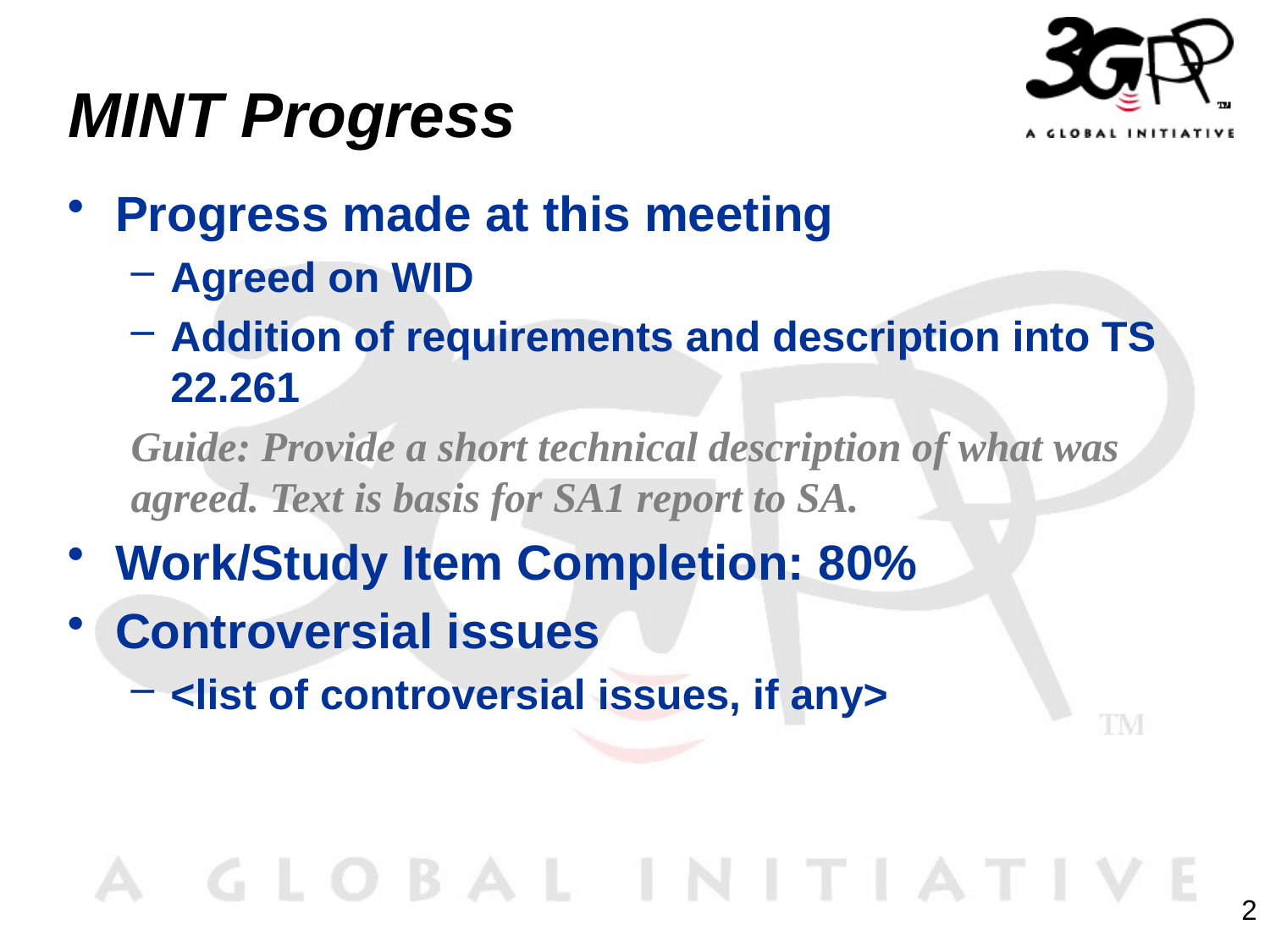

# MINT Progress
Progress made at this meeting
Agreed on WID
Addition of requirements and description into TS 22.261
Guide: Provide a short technical description of what was agreed. Text is basis for SA1 report to SA.
Work/Study Item Completion: 80%
Controversial issues
<list of controversial issues, if any>
2